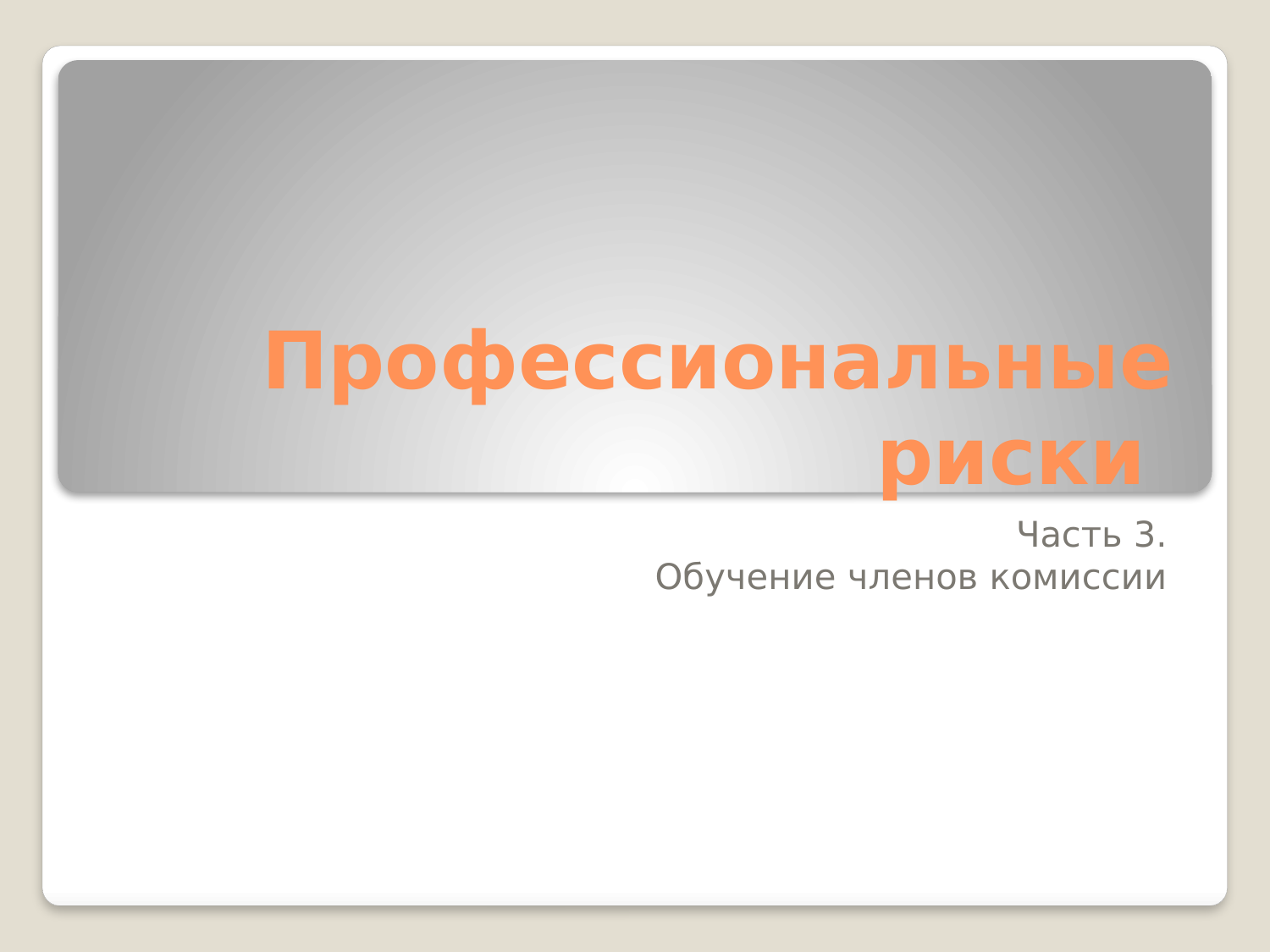

# Профессиональные риски
Часть 3.
Обучение членов комиссии